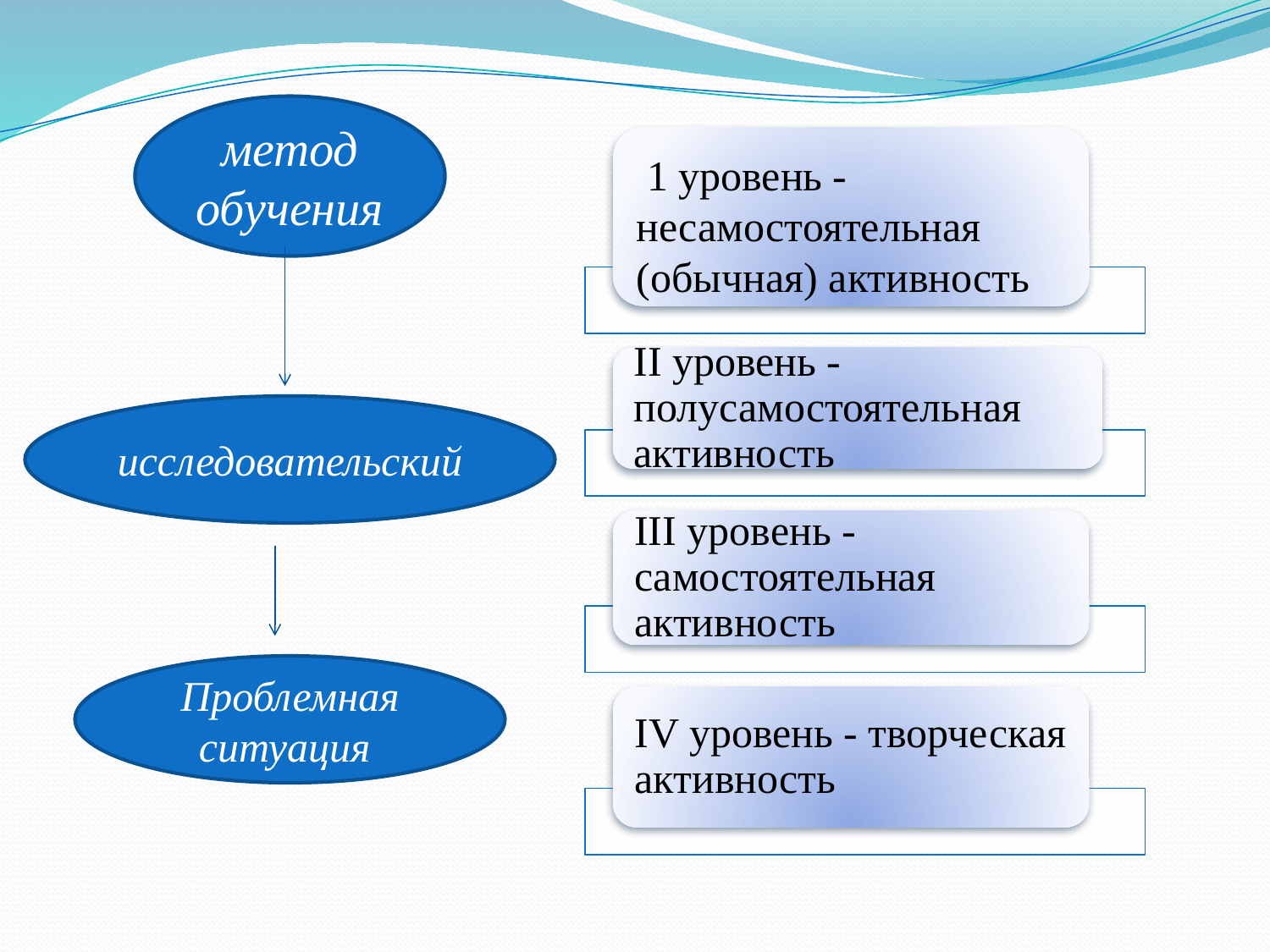

метод обучения

 1 уровень - несамостоятельная (обычная) активность

II уровень - полусамостоятельная активность
III уровень - самостоятельная активность
IV уровень - творческая активность
исследовательский
Проблемная ситуация